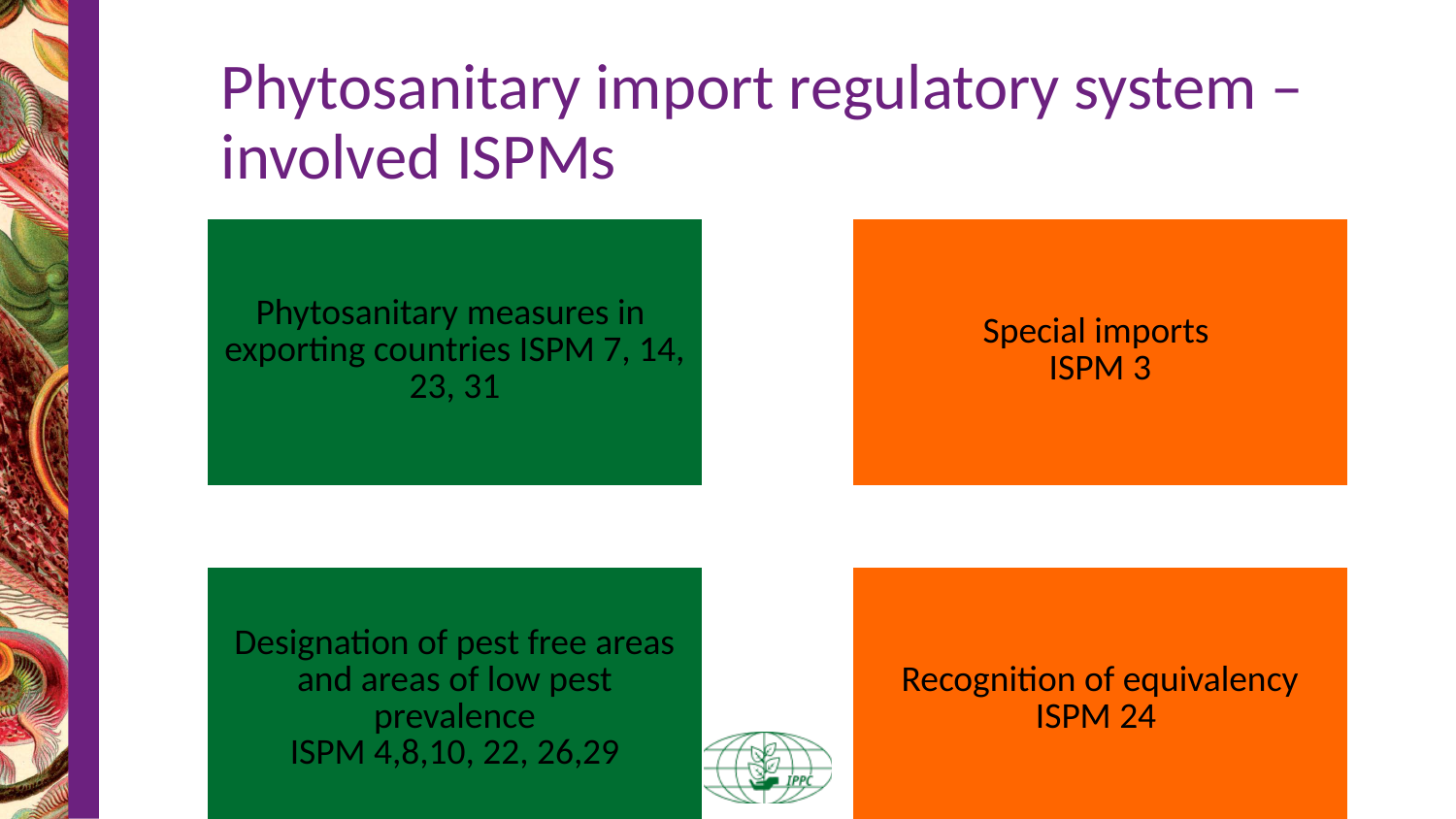

# Phytosanitary import regulatory system – involved ISPMs
Phytosanitary measures in  exporting countries ISPM 7, 14, 23, 31
Special imports
ISPM 3
Designation of pest free areas and areas of low pest prevalence
ISPM 4,8,10, 22, 26,29
Recognition of equivalency ISPM 24